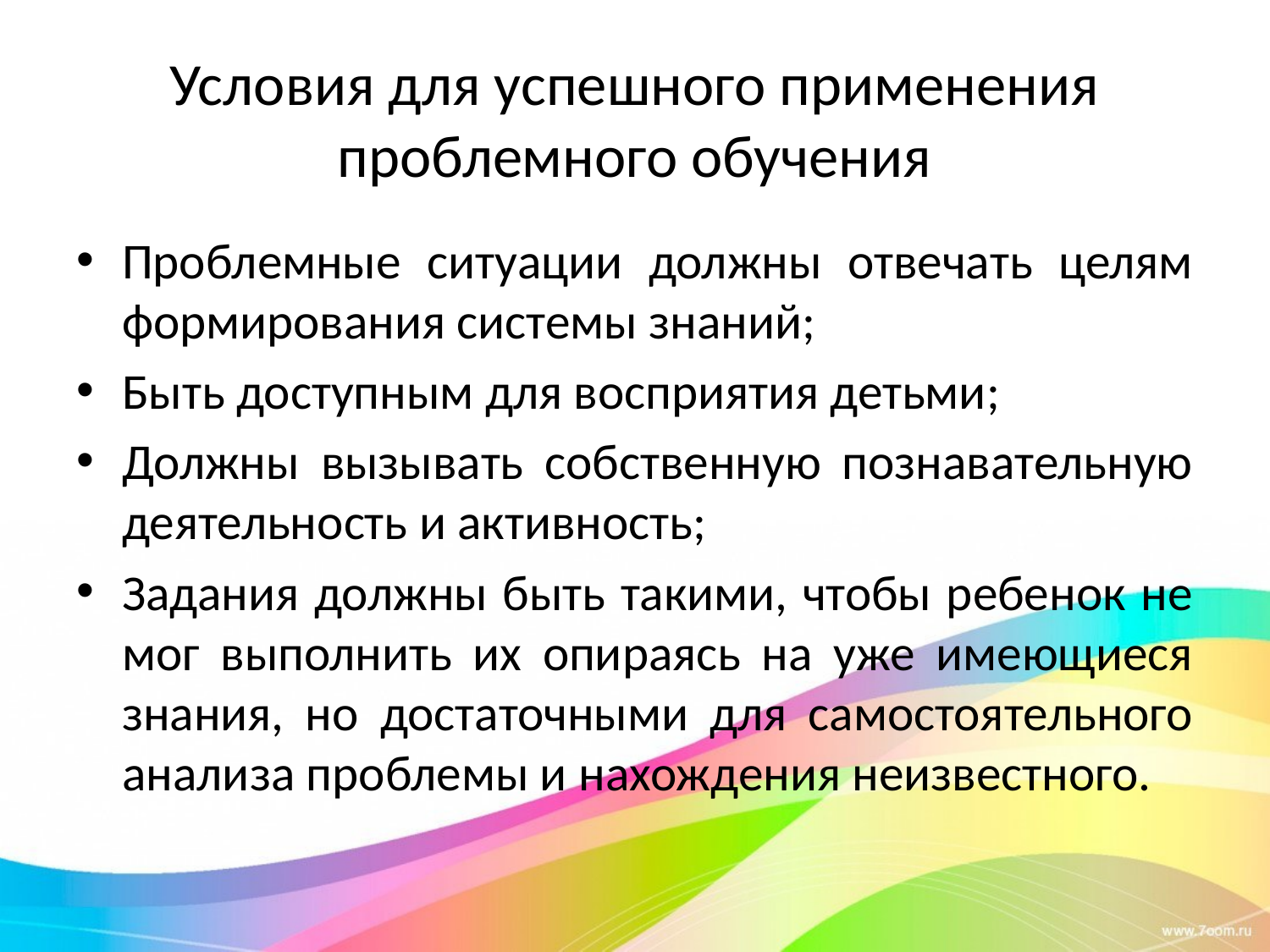

# Условия для успешного применения проблемного обучения
Проблемные ситуации должны отвечать целям формирования системы знаний;
Быть доступным для восприятия детьми;
Должны вызывать собственную познавательную деятельность и активность;
Задания должны быть такими, чтобы ребенок не мог выполнить их опираясь на уже имеющиеся знания, но достаточными для самостоятельного анализа проблемы и нахождения неизвестного.